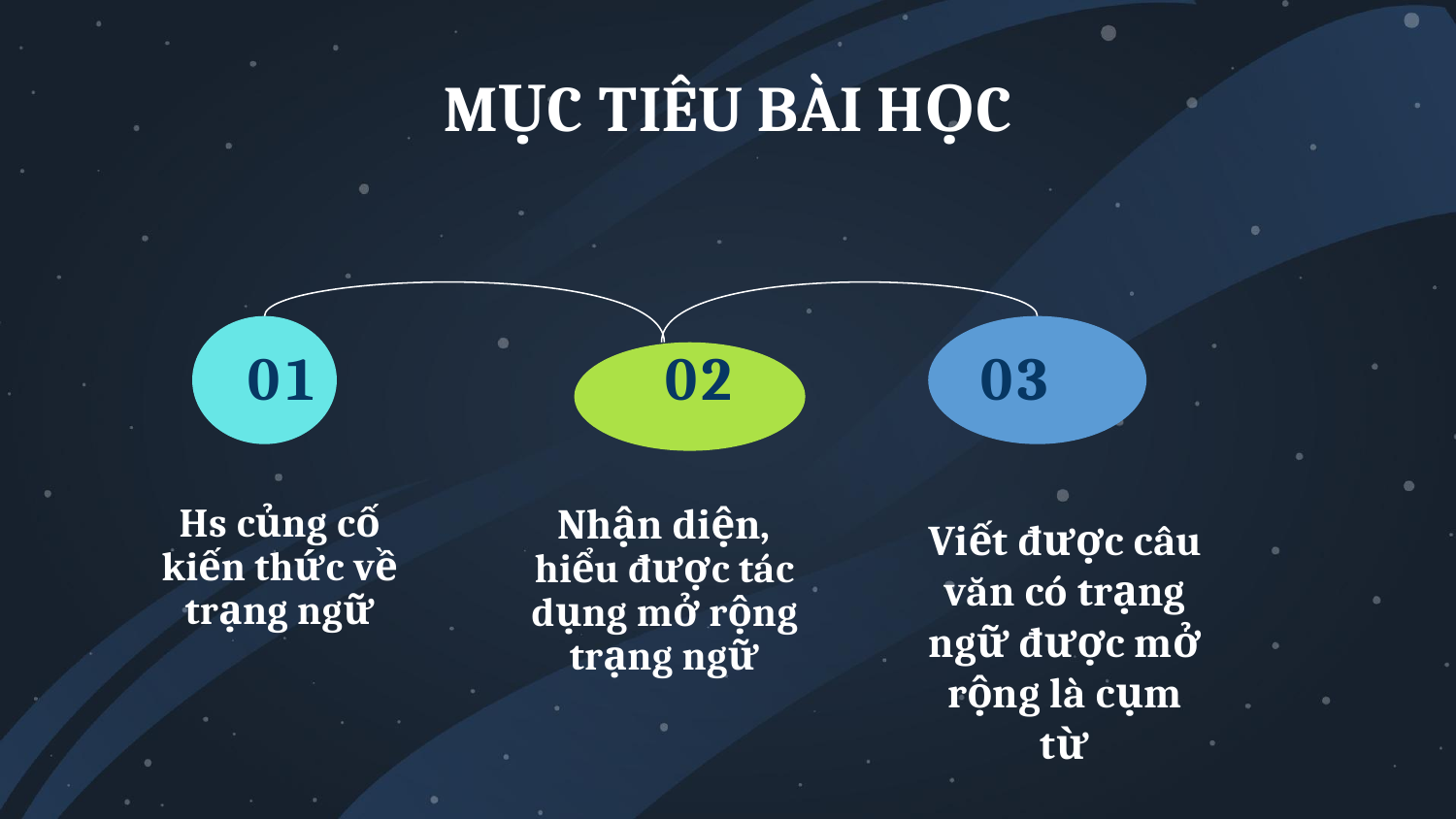

MỤC TIÊU BÀI HỌC

01
02
03

# Hs củng cố kiến thức về trạng ngữ
Nhận diện, hiểu được tác dụng mở rộng trạng ngữ
Viết được câu văn có trạng ngữ được mở rộng là cụm từ